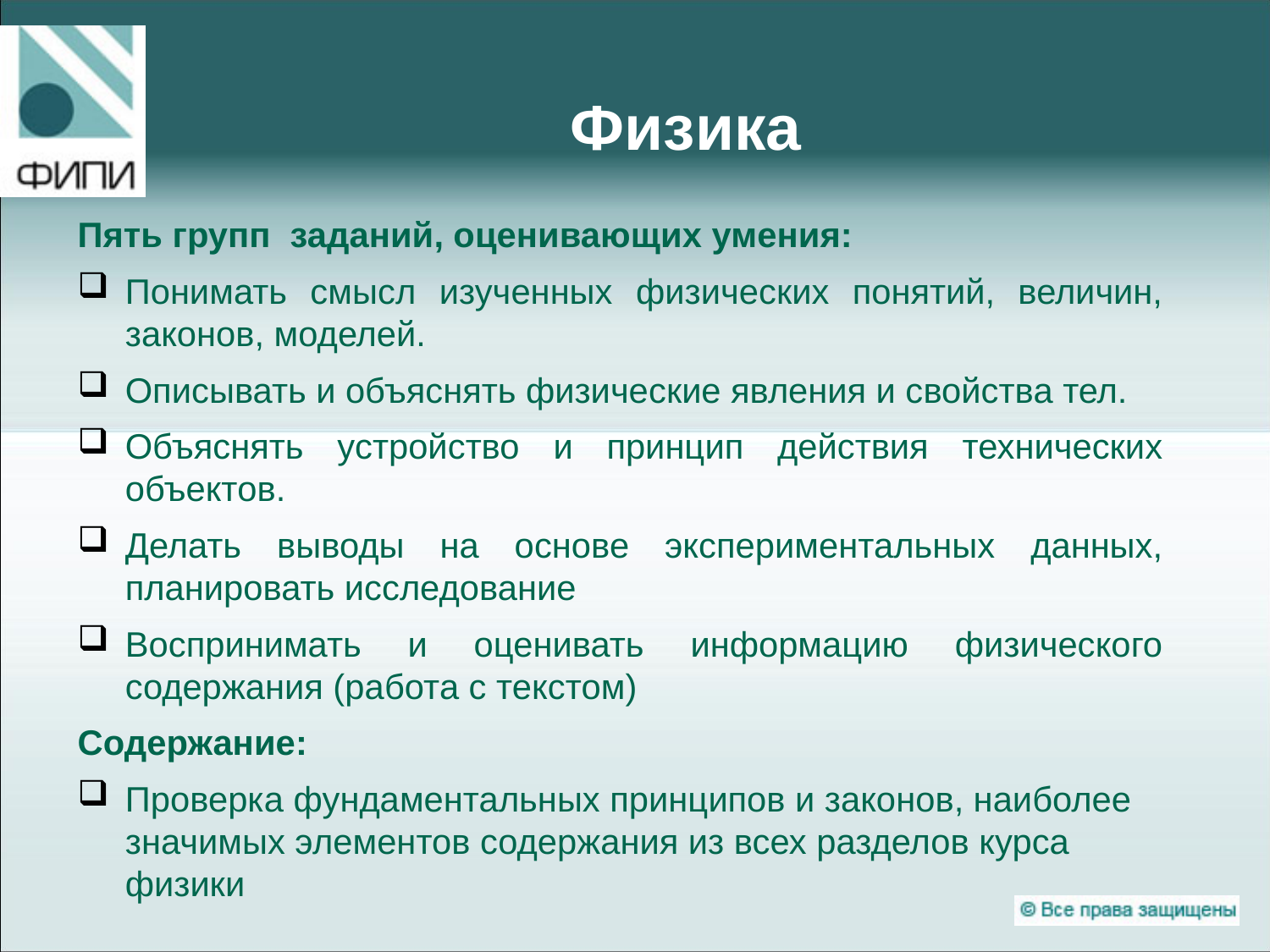

# Физика
Пять групп  заданий, оценивающих умения:
Понимать смысл изученных физических понятий, величин, законов, моделей.
Описывать и объяснять физические явления и свойства тел.
Объяснять устройство и принцип действия технических объектов.
Делать выводы на основе экспериментальных данных, планировать исследование
Воспринимать и оценивать информацию физического содержания (работа с текстом)
Содержание:
Проверка фундаментальных принципов и законов, наиболее значимых элементов содержания из всех разделов курса физики